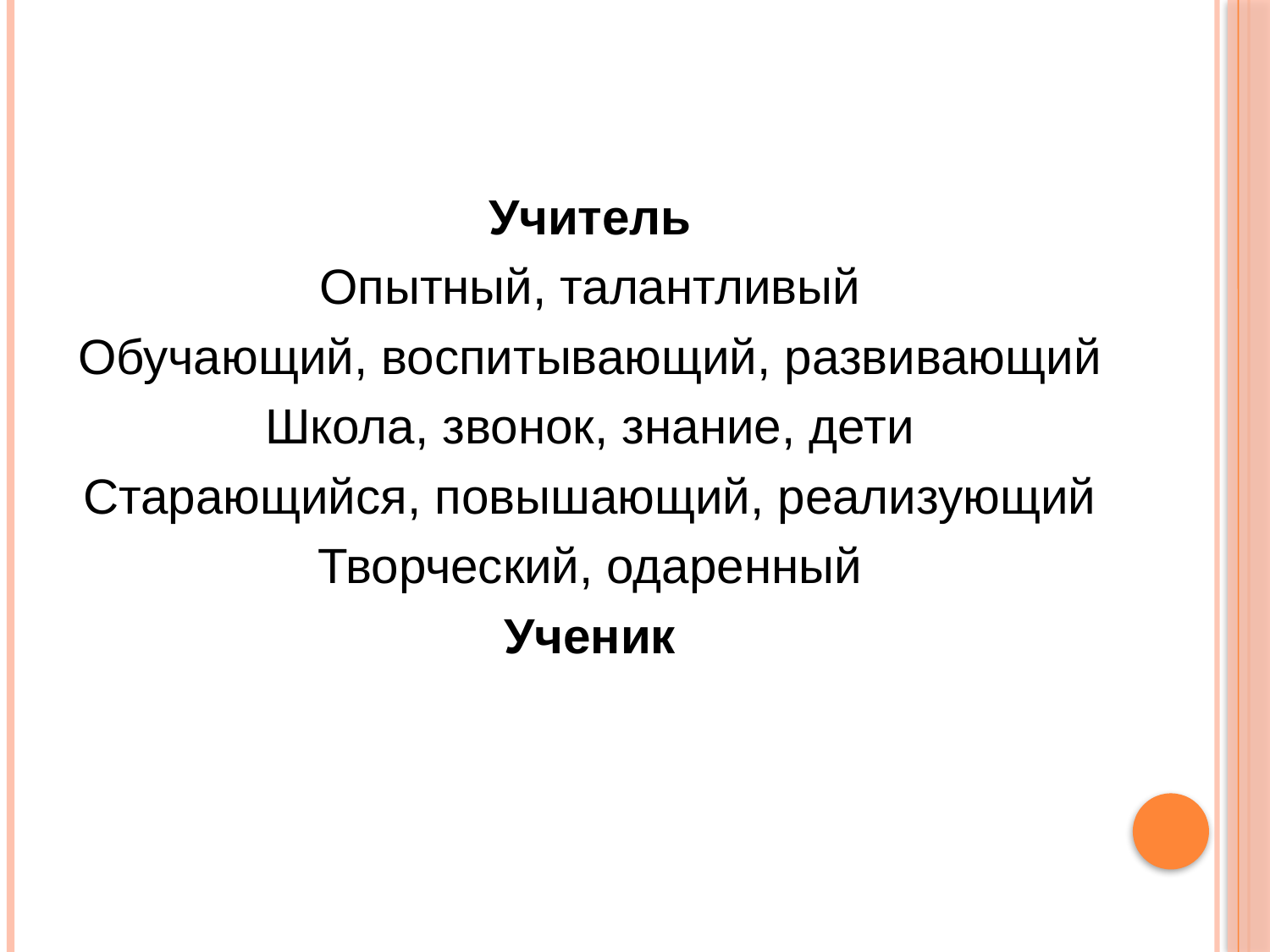

Учитель
Опытный, талантливый
Обучающий, воспитывающий, развивающий
Школа, звонок, знание, дети
Старающийся, повышающий, реализующий
Творческий, одаренный
Ученик